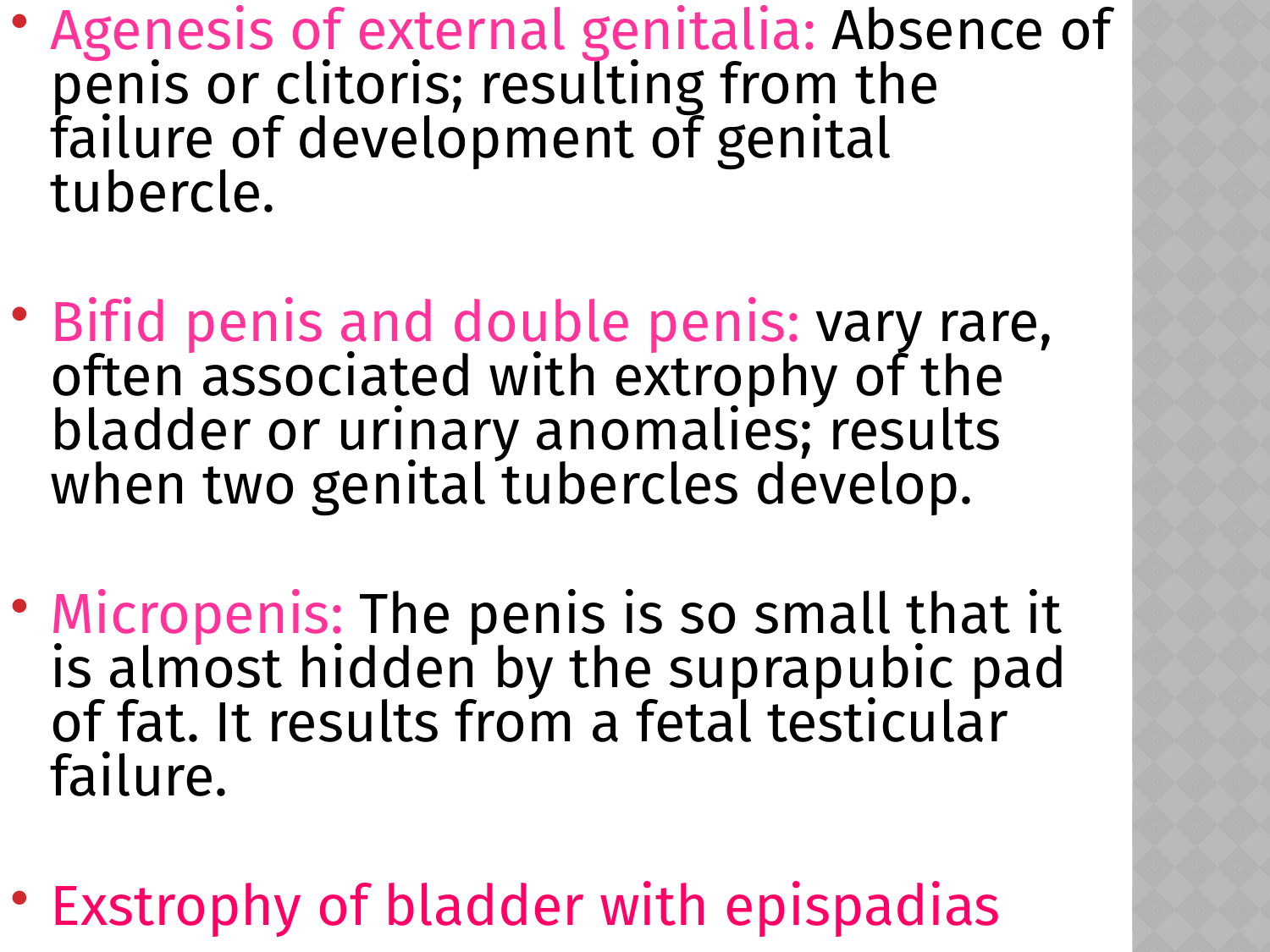

Agenesis of external genitalia: Absence of penis or clitoris; resulting from the failure of development of genital tubercle.

Bifid penis and double penis: vary rare, often associated with extrophy of the bladder or urinary anomalies; results when two genital tubercles develop.

Micropenis: The penis is so small that it is almost hidden by the suprapubic pad of fat. It results from a fetal testicular failure.

Exstrophy of bladder with epispadias